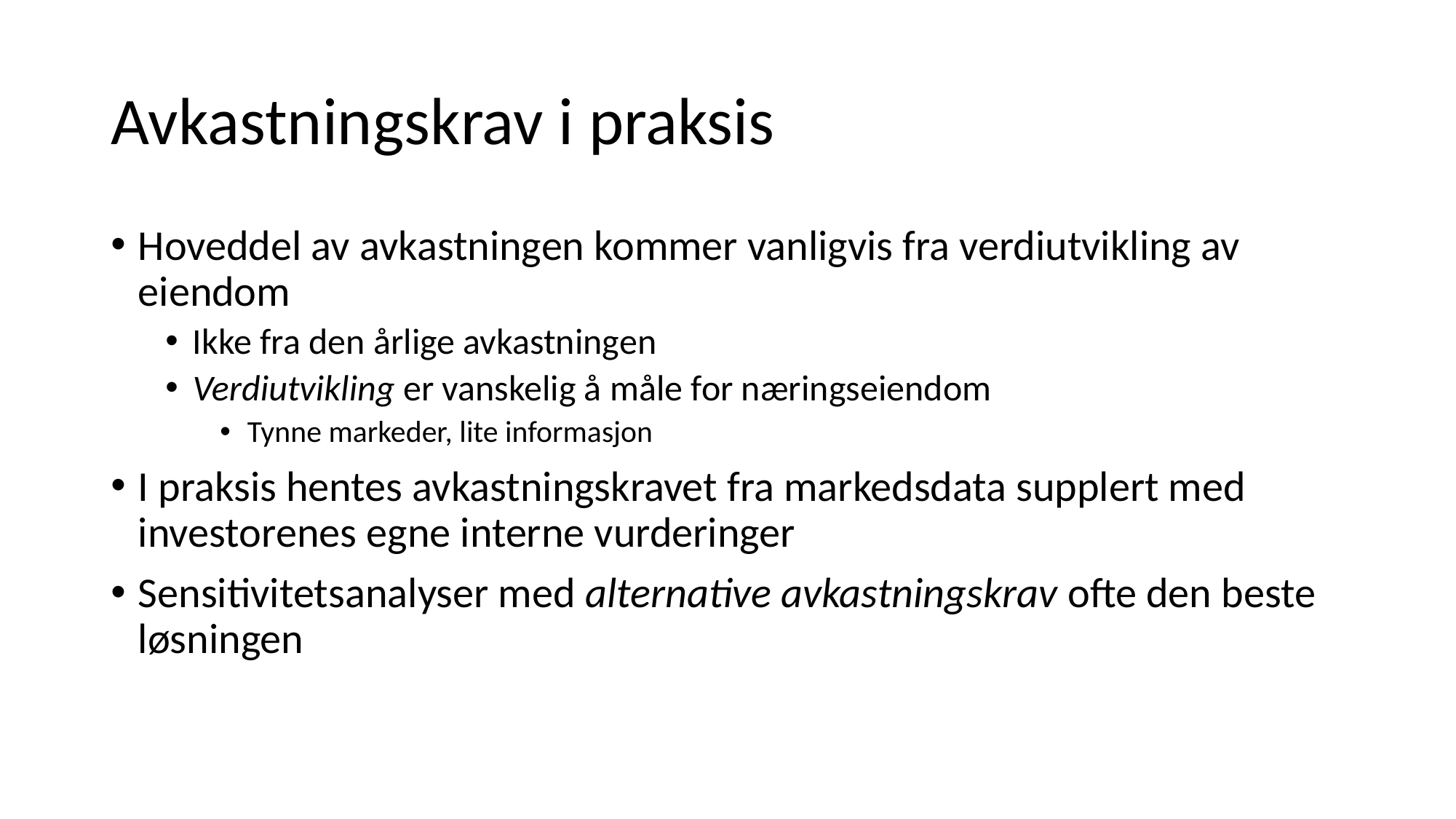

# Avkastningskrav i praksis
Hoveddel av avkastningen kommer vanligvis fra verdiutvikling av eiendom
Ikke fra den årlige avkastningen
Verdiutvikling er vanskelig å måle for næringseiendom
Tynne markeder, lite informasjon
I praksis hentes avkastningskravet fra markedsdata supplert med investorenes egne interne vurderinger
Sensitivitetsanalyser med alternative avkastningskrav ofte den beste løsningen